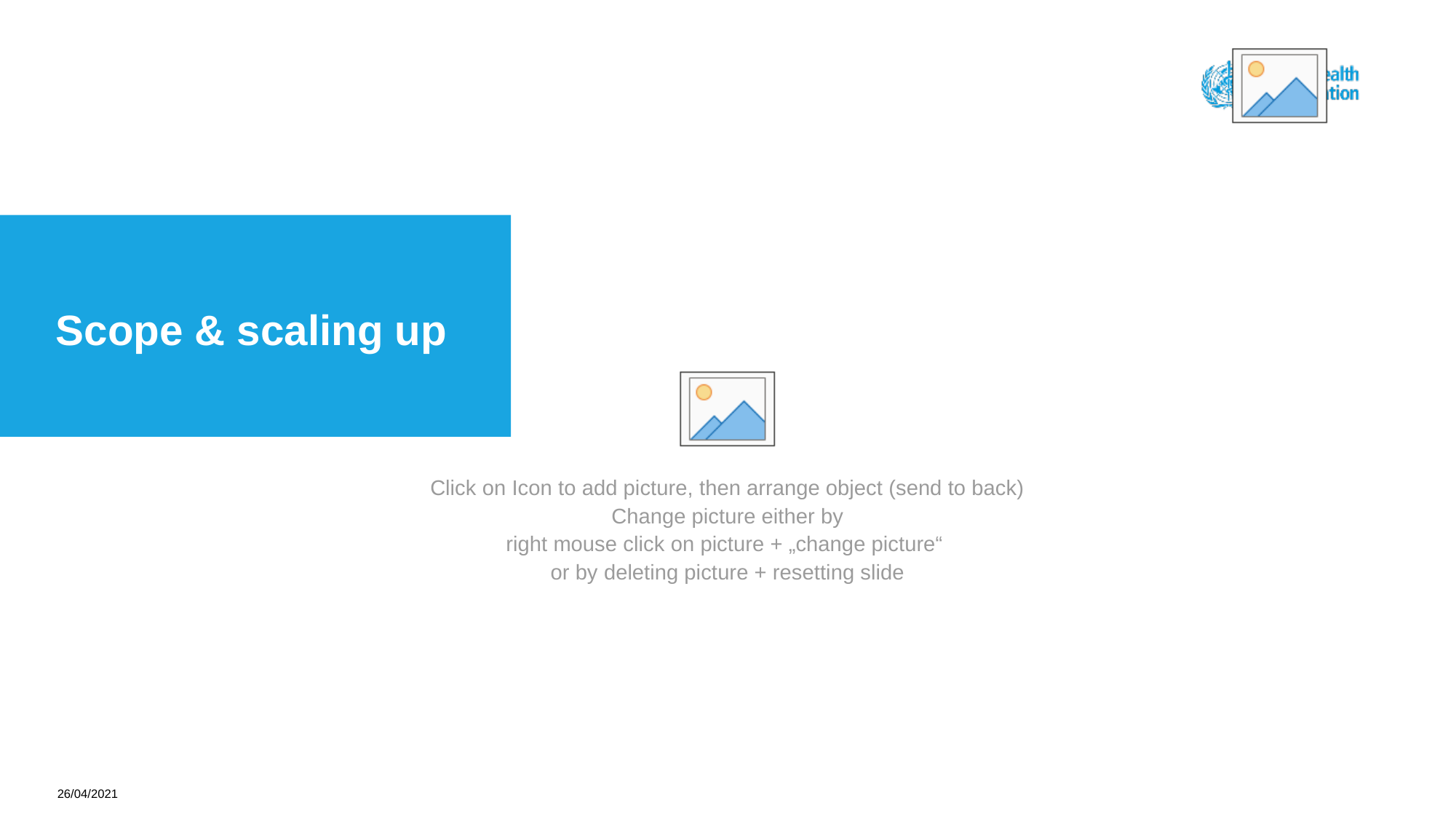

Scope & scaling up

26/04/2021
|     Title of the presentation
40